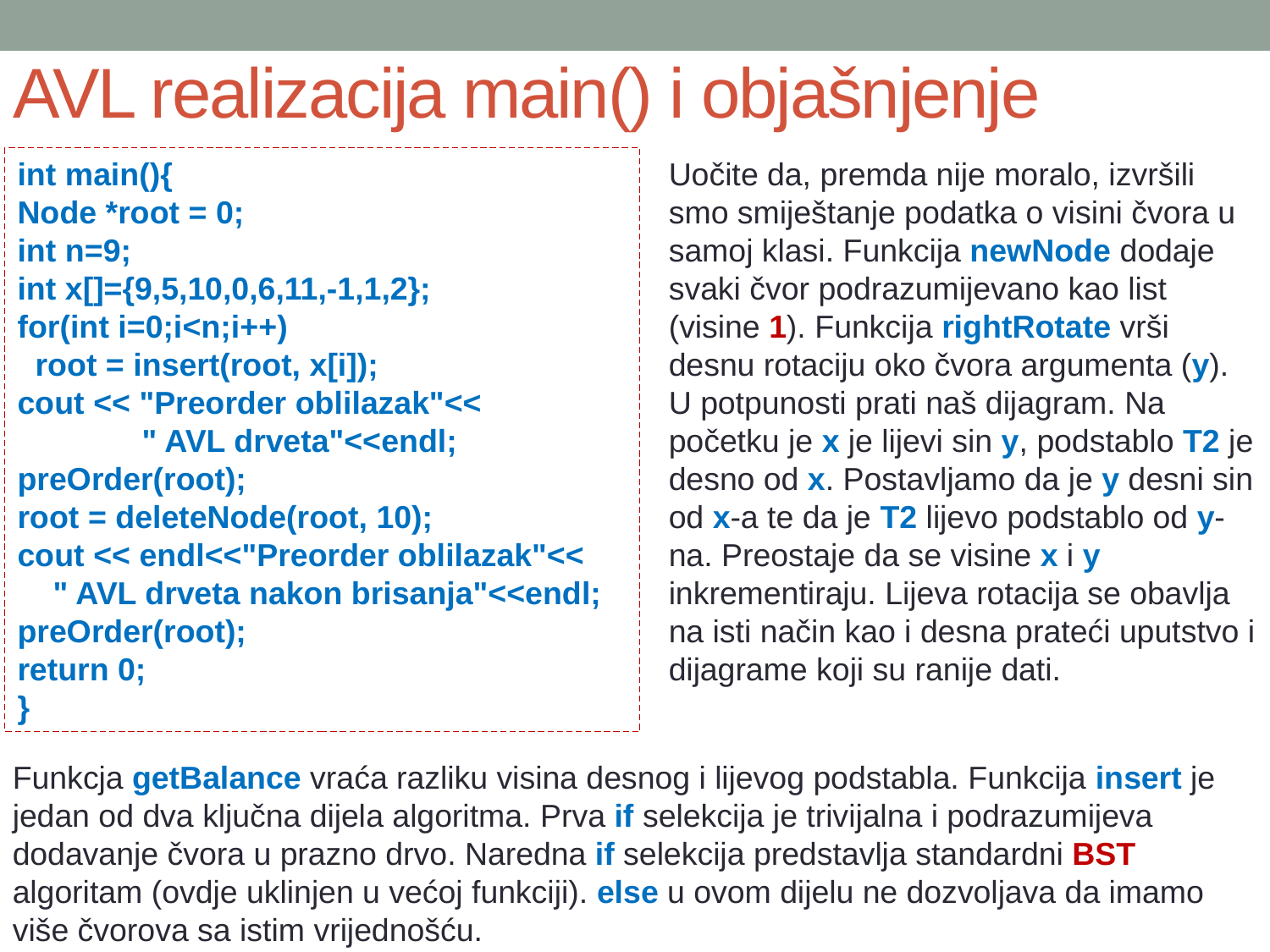

# AVL realizacija main() i objašnjenje
int main(){
Node *root = 0;
int n=9;
int x[]={9,5,10,0,6,11,-1,1,2};
for(int i=0;i<n;i++)
  root = insert(root, x[i]);
cout << "Preorder oblilazak"<<
              " AVL drveta"<<endl;
preOrder(root);
root = deleteNode(root, 10);
cout << endl<<"Preorder oblilazak"<<
    " AVL drveta nakon brisanja"<<endl;
preOrder(root);
return 0;
}
Uočite da, premda nije moralo, izvršili smo smiještanje podatka o visini čvora u samoj klasi. Funkcija newNode dodaje svaki čvor podrazumijevano kao list (visine 1). Funkcija rightRotate vrši desnu rotaciju oko čvora argumenta (y). U potpunosti prati naš dijagram. Na početku je x je lijevi sin y, podstablo T2 je desno od x. Postavljamo da je y desni sin od x-a te da je T2 lijevo podstablo od y-na. Preostaje da se visine x i y inkrementiraju. Lijeva rotacija se obavlja na isti način kao i desna prateći uputstvo i dijagrame koji su ranije dati.

Funkcja getBalance vraća razliku visina desnog i lijevog podstabla. Funkcija insert je jedan od dva ključna dijela algoritma. Prva if selekcija je trivijalna i podrazumijeva dodavanje čvora u prazno drvo. Naredna if selekcija predstavlja standardni BST algoritam (ovdje uklinjen u većoj funkciji). else u ovom dijelu ne dozvoljava da imamo više čvorova sa istim vrijednošću.